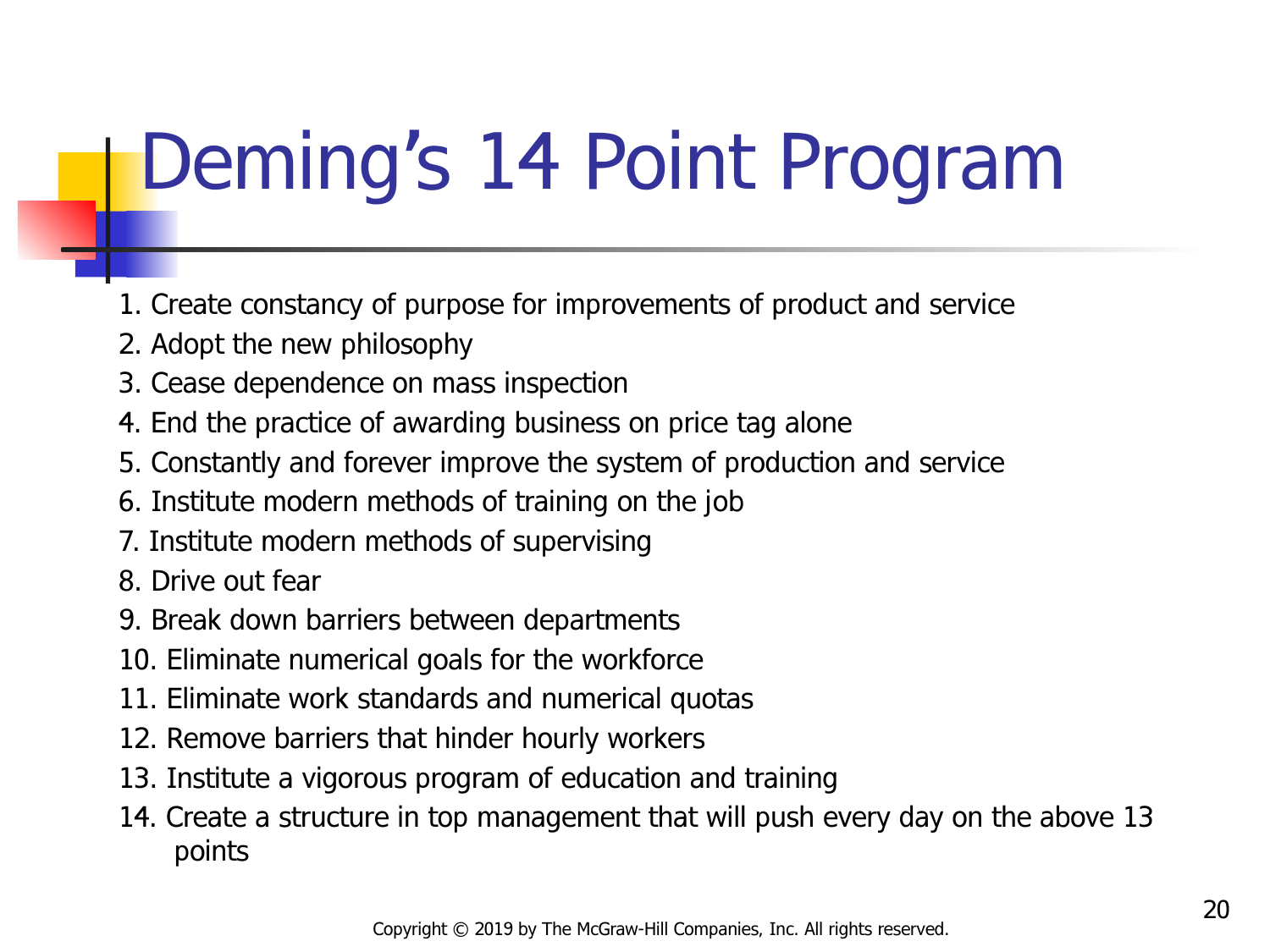

# Deming’s 14 Point Program
1. Create constancy of purpose for improvements of product and service
2. Adopt the new philosophy
3. Cease dependence on mass inspection
4. End the practice of awarding business on price tag alone
5. Constantly and forever improve the system of production and service
6. Institute modern methods of training on the job
7. Institute modern methods of supervising
8. Drive out fear
9. Break down barriers between departments
10. Eliminate numerical goals for the workforce
11. Eliminate work standards and numerical quotas
12. Remove barriers that hinder hourly workers
13. Institute a vigorous program of education and training
14. Create a structure in top management that will push every day on the above 13 points
20
Copyright © 2019 by The McGraw-Hill Companies, Inc. All rights reserved.